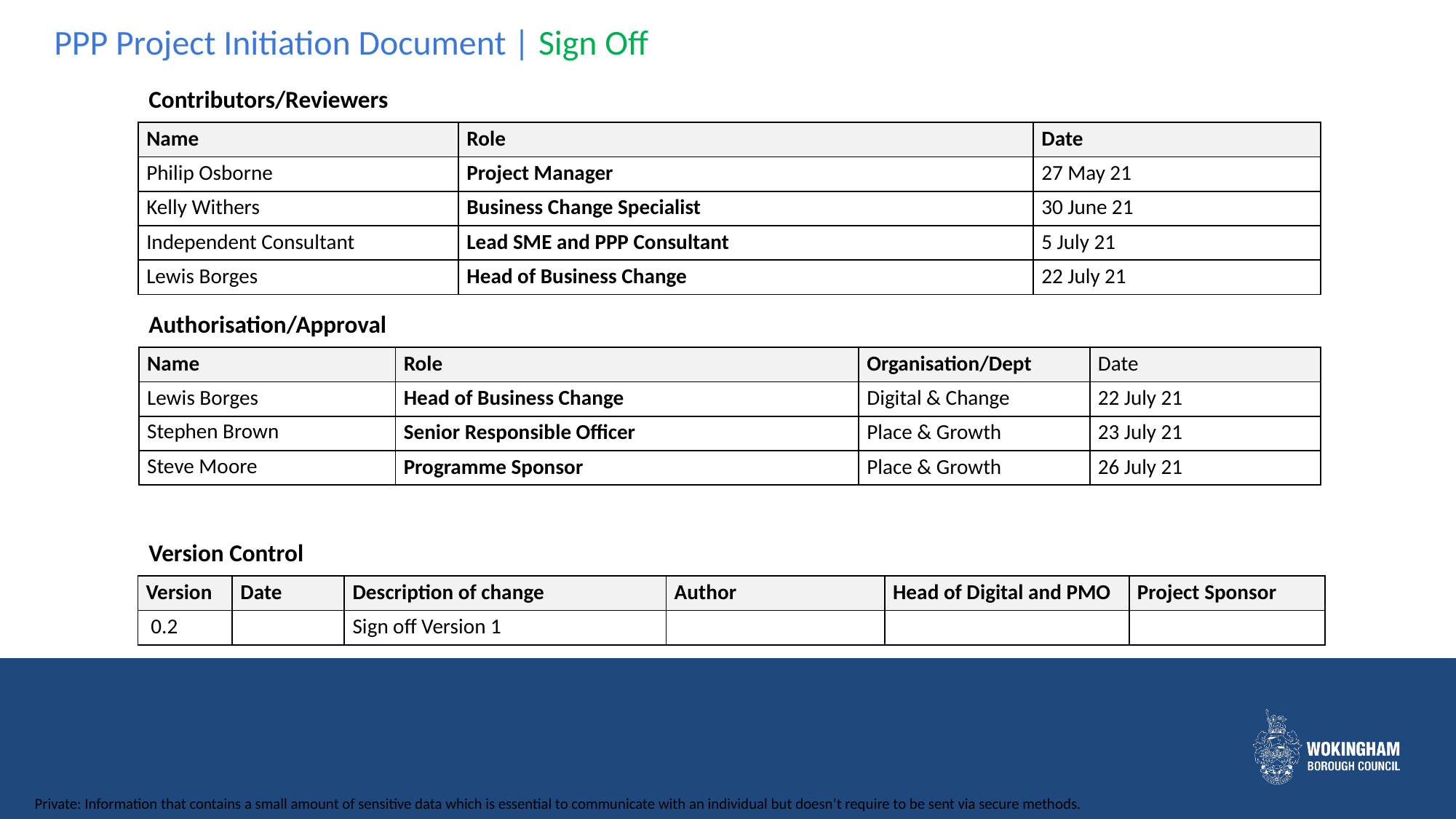

PPP Project Initiation Document | Sign Off
Contributors/Reviewers
| Name | Role | Date |
| --- | --- | --- |
| Philip Osborne | Project Manager | 27 May 21 |
| Kelly Withers | Business Change Specialist | 30 June 21 |
| Independent Consultant | Lead SME and PPP Consultant | 5 July 21 |
| Lewis Borges | Head of Business Change | 22 July 21 |
Authorisation/Approval
| Name | Role | Organisation/Dept | Date |
| --- | --- | --- | --- |
| Lewis Borges | Head of Business Change | Digital & Change | 22 July 21 |
| Stephen Brown | Senior Responsible Officer | Place & Growth | 23 July 21 |
| Steve Moore | Programme Sponsor | Place & Growth | 26 July 21 |
Version Control
| Version | Date | Description of change | Author | Head of Digital and PMO | Project Sponsor |
| --- | --- | --- | --- | --- | --- |
| 0.2 |  | Sign off Version 1 |  |  |  |